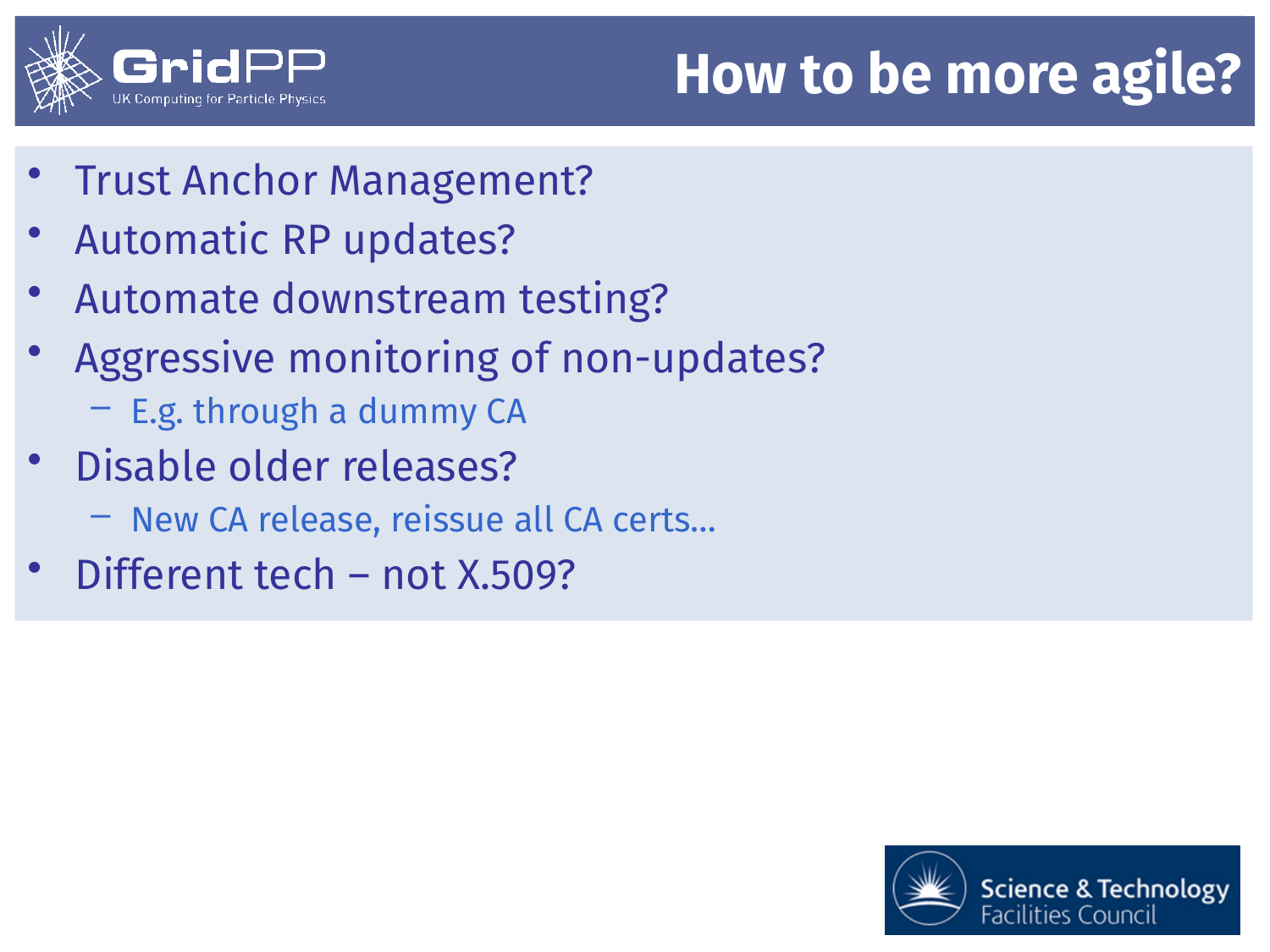

# How to be more agile?
Trust Anchor Management?
Automatic RP updates?
Automate downstream testing?
Aggressive monitoring of non-updates?
E.g. through a dummy CA
Disable older releases?
New CA release, reissue all CA certs…
Different tech – not X.509?